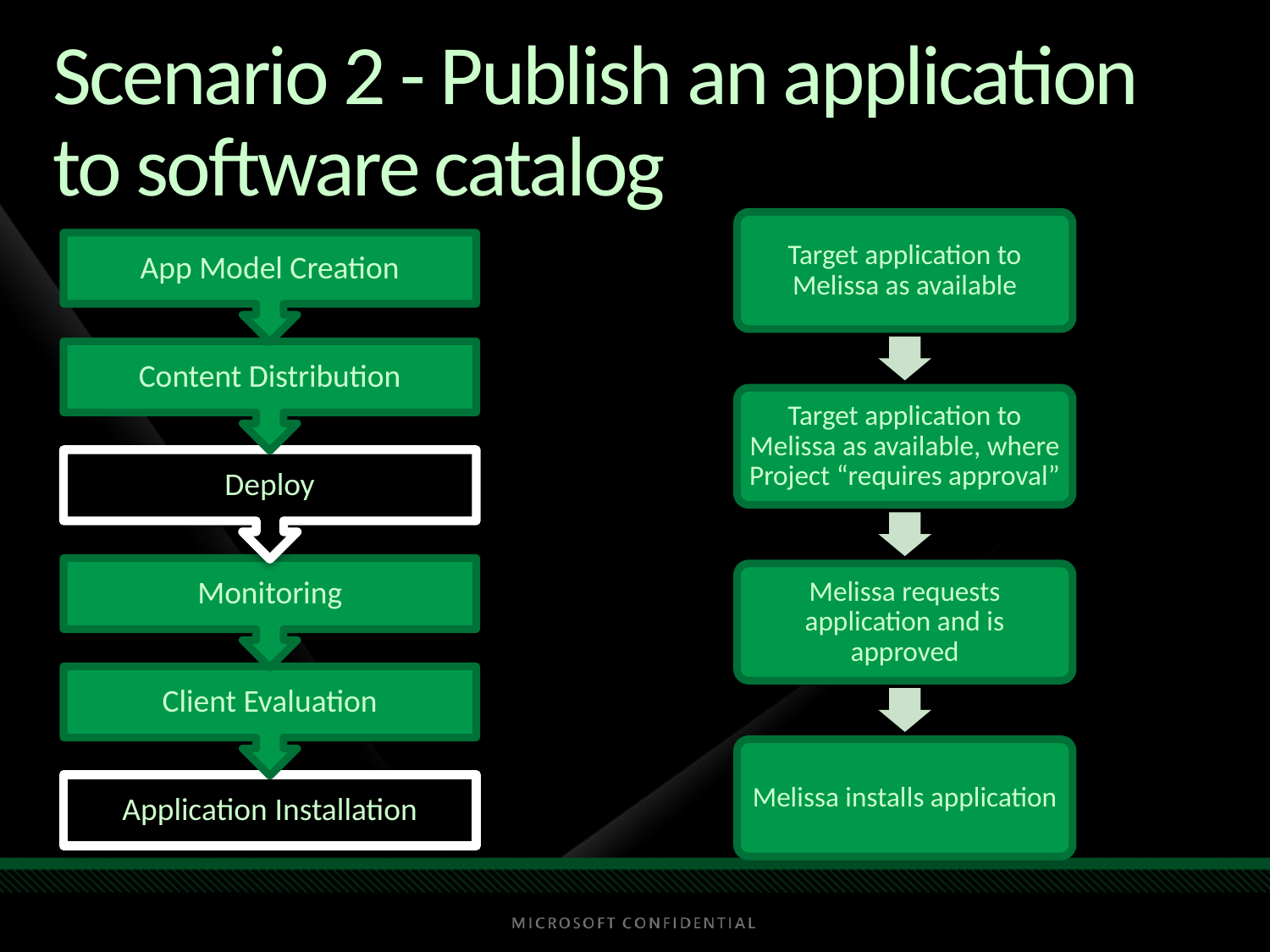

# Scenario 2 - Publish an application to software catalog
Target application to Melissa as available

Target application to Melissa as available, where Project “requires approval”

Melissa requests application and is approved

Melissa installs application
Application Installation
Client Evaluation
Monitoring
Deploy
Content Distribution
App Model Creation